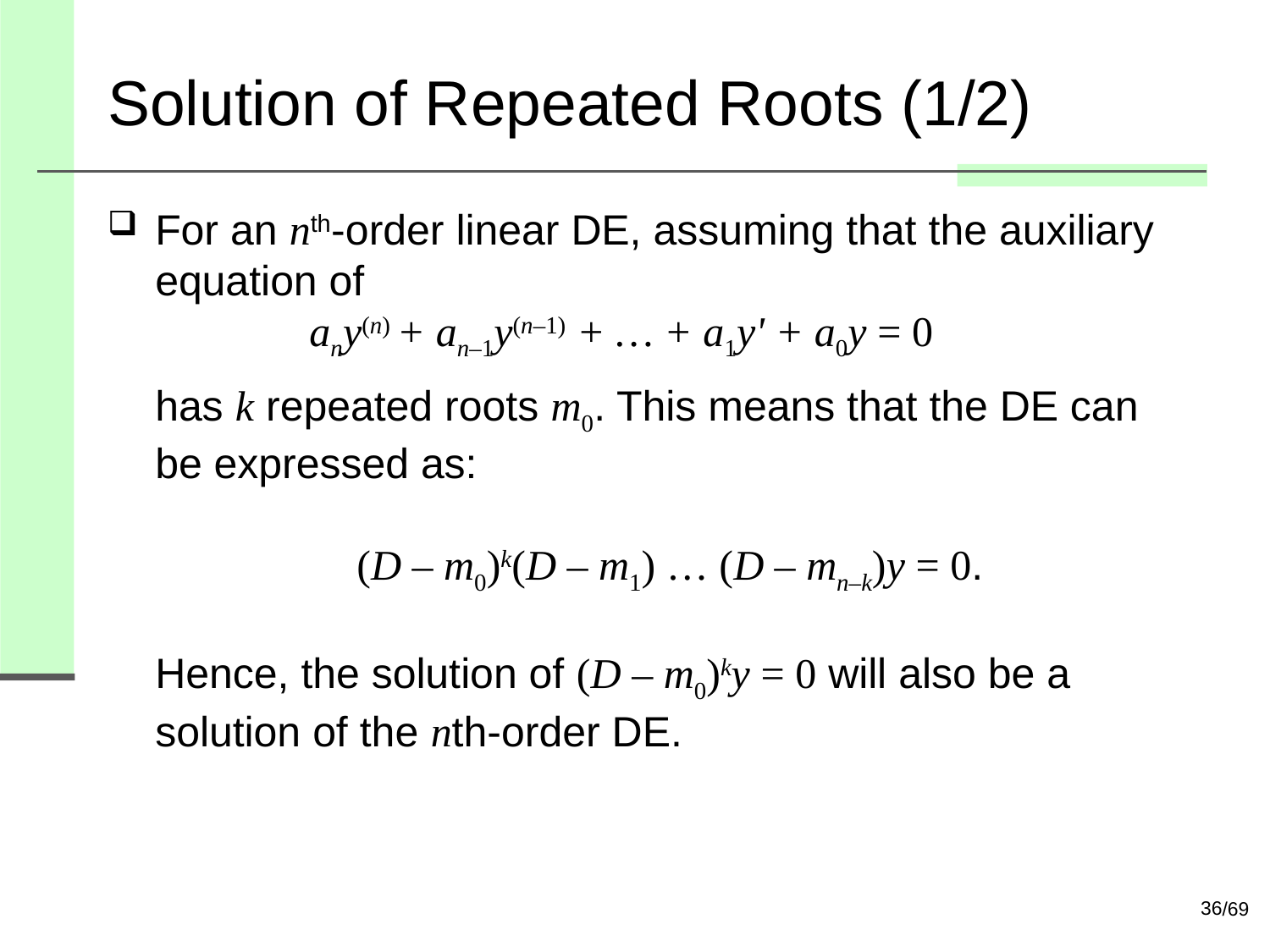

# Solution of Repeated Roots (1/2)
For an nth-order linear DE, assuming that the auxiliary equation of
             any(n) + an–1y(n–1) + … + a1y' + a0y = 0
has k repeated roots m0. This means that the DE can be expressed as:
                 (D – m0)k(D – m1) … (D – mn–k)y = 0.
Hence, the solution of (D – m0)ky = 0 will also be a solution of the nth-order DE.
36